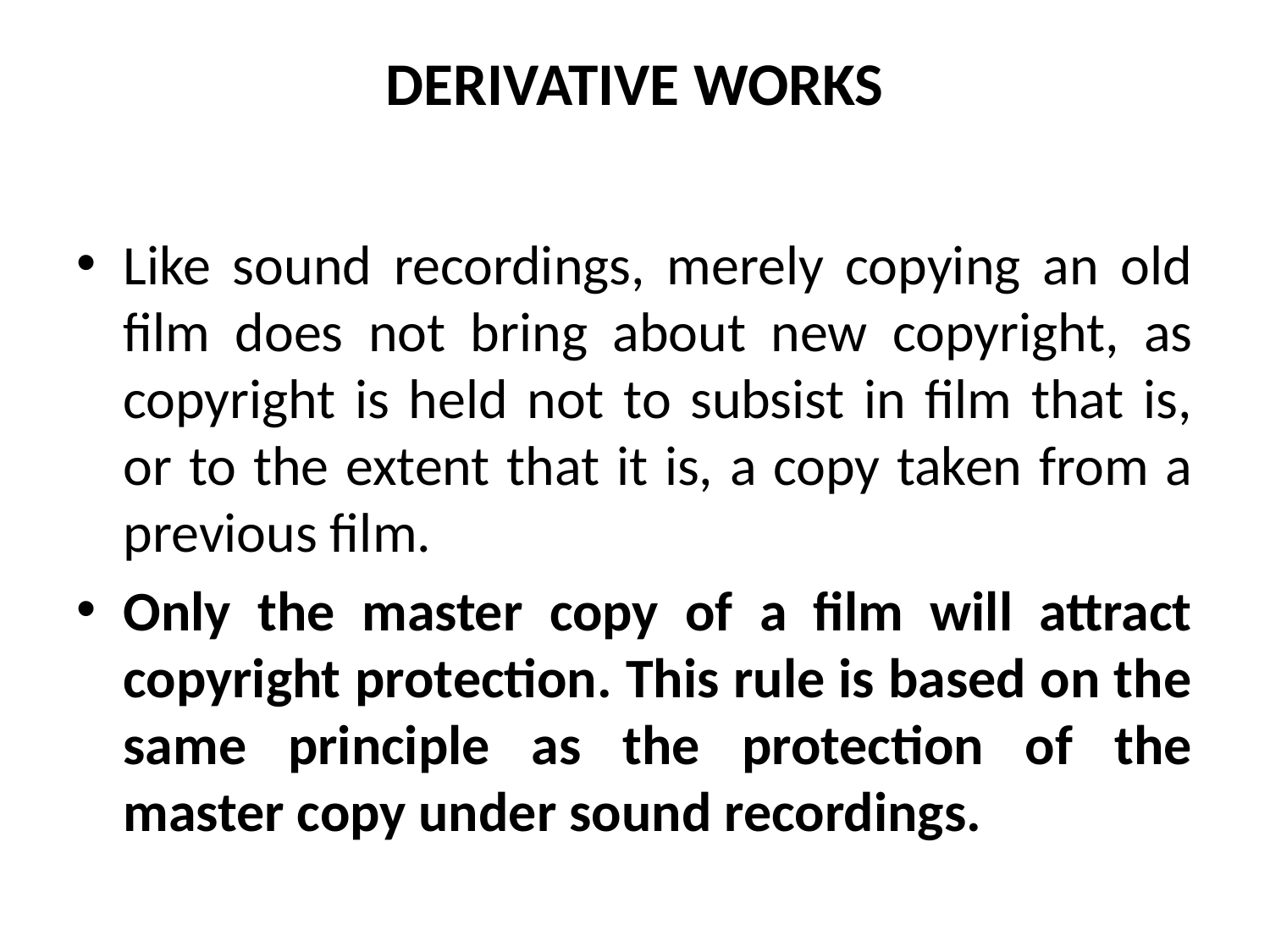

# DERIVATIVE WORKS
Like sound recordings, merely copying an old film does not bring about new copyright, as copyright is held not to subsist in film that is, or to the extent that it is, a copy taken from a previous film.
Only the master copy of a film will attract copyright protection. This rule is based on the same principle as the protection of the master copy under sound recordings.